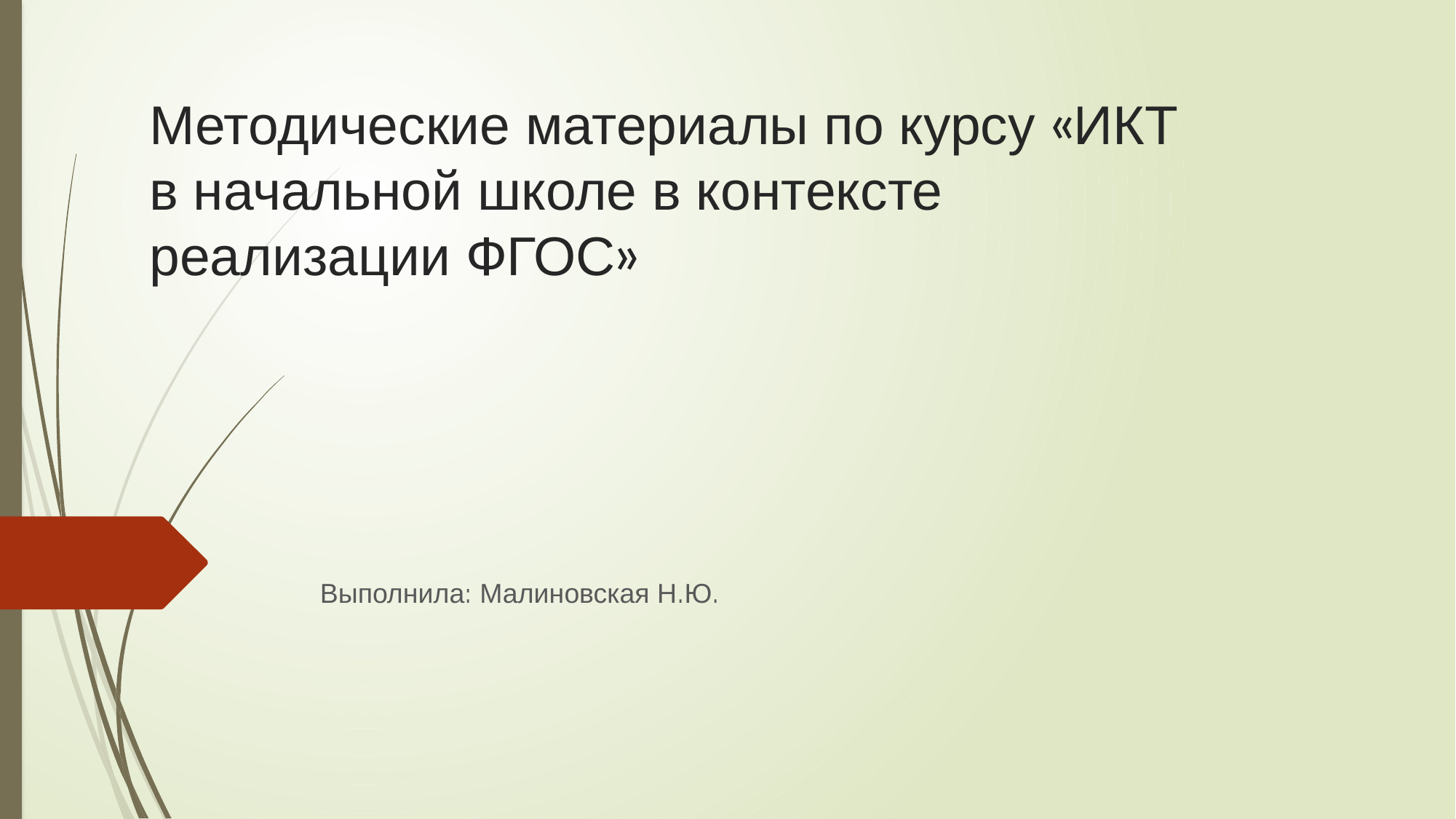

# Методические материалы по курсу «ИКТ в начальной школе в контексте реализации ФГОС»
Выполнила: Малиновская Н.Ю.